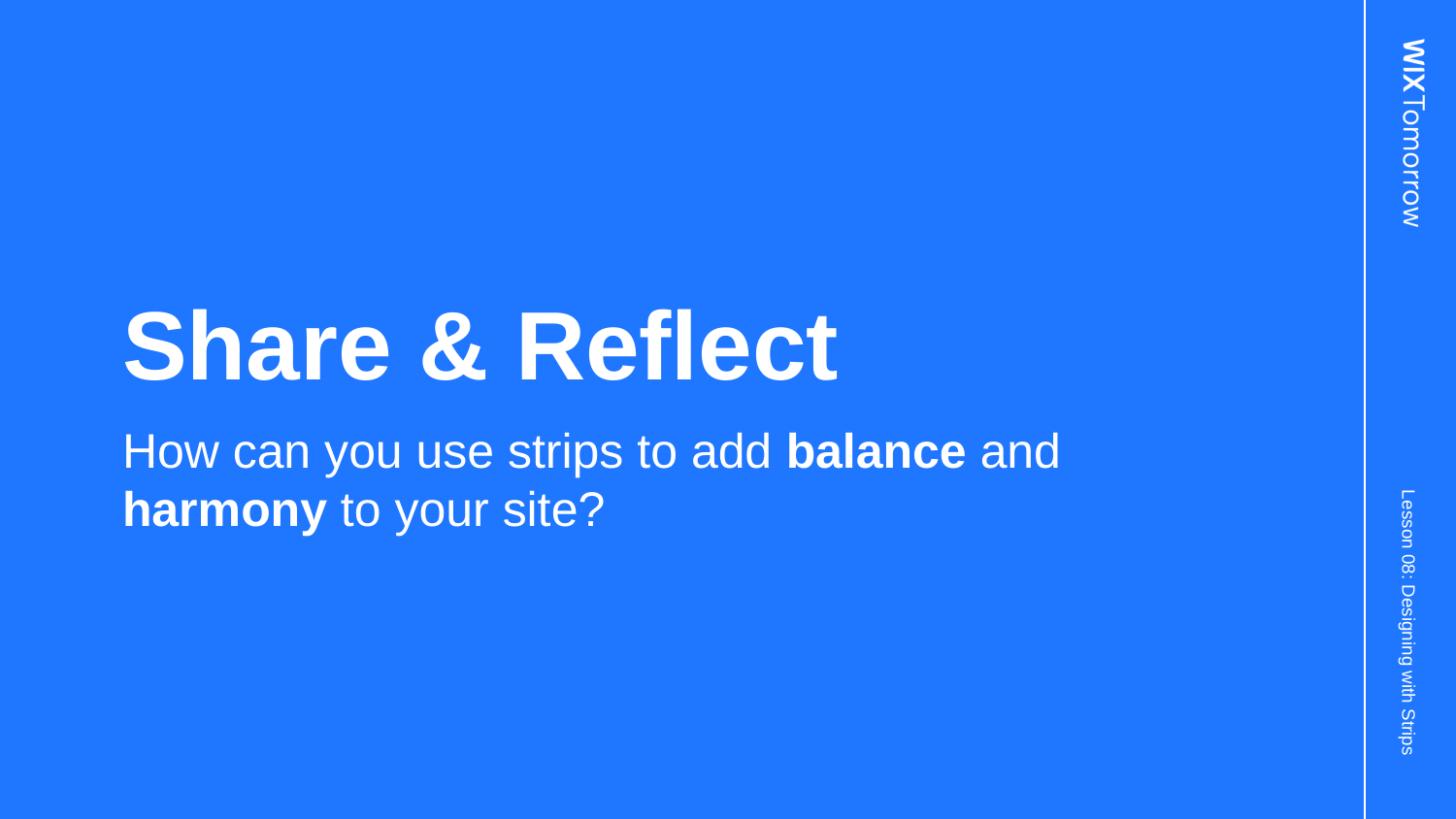

# Share & Reflect
How can you use strips to add balance and harmony to your site?